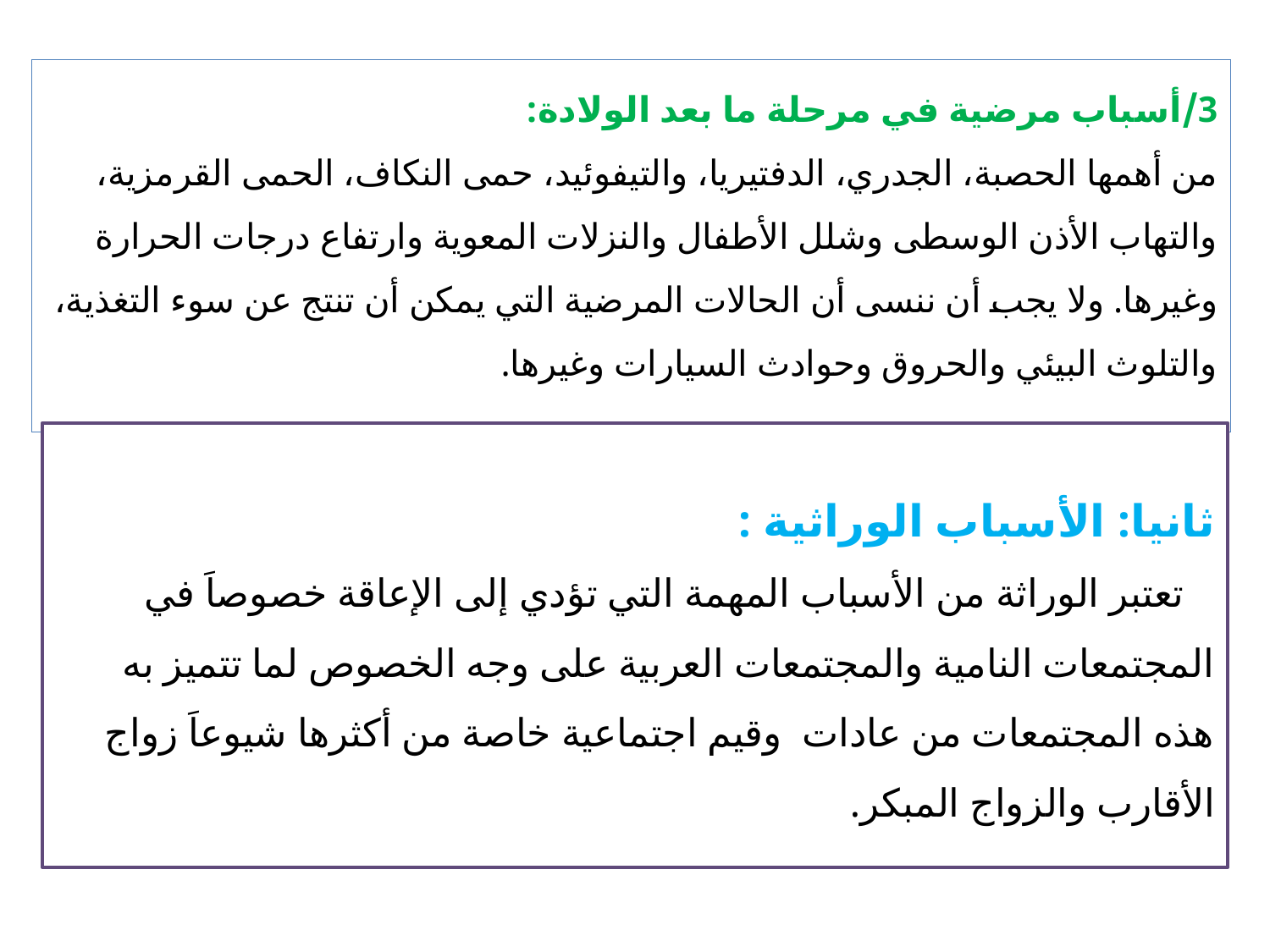

3/أسباب مرضية في مرحلة ما بعد الولادة:
من أهمها الحصبة، الجدري، الدفتيريا، والتيفوئيد، حمى النكاف، الحمى القرمزية، والتهاب الأذن الوسطى وشلل الأطفال والنزلات المعوية وارتفاع درجات الحرارة وغيرها. ولا يجب أن ننسى أن الحالات المرضية التي يمكن أن تنتج عن سوء التغذية، والتلوث البيئي والحروق وحوادث السيارات وغيرها.

ثانيا: الأسباب الوراثية :
   تعتبر الوراثة من الأسباب المهمة التي تؤدي إلى الإعاقة خصوصاَ في المجتمعات النامية والمجتمعات العربية على وجه الخصوص لما تتميز به هذه المجتمعات من عادات  وقيم اجتماعية خاصة من أكثرها شيوعاَ زواج الأقارب والزواج المبكر.